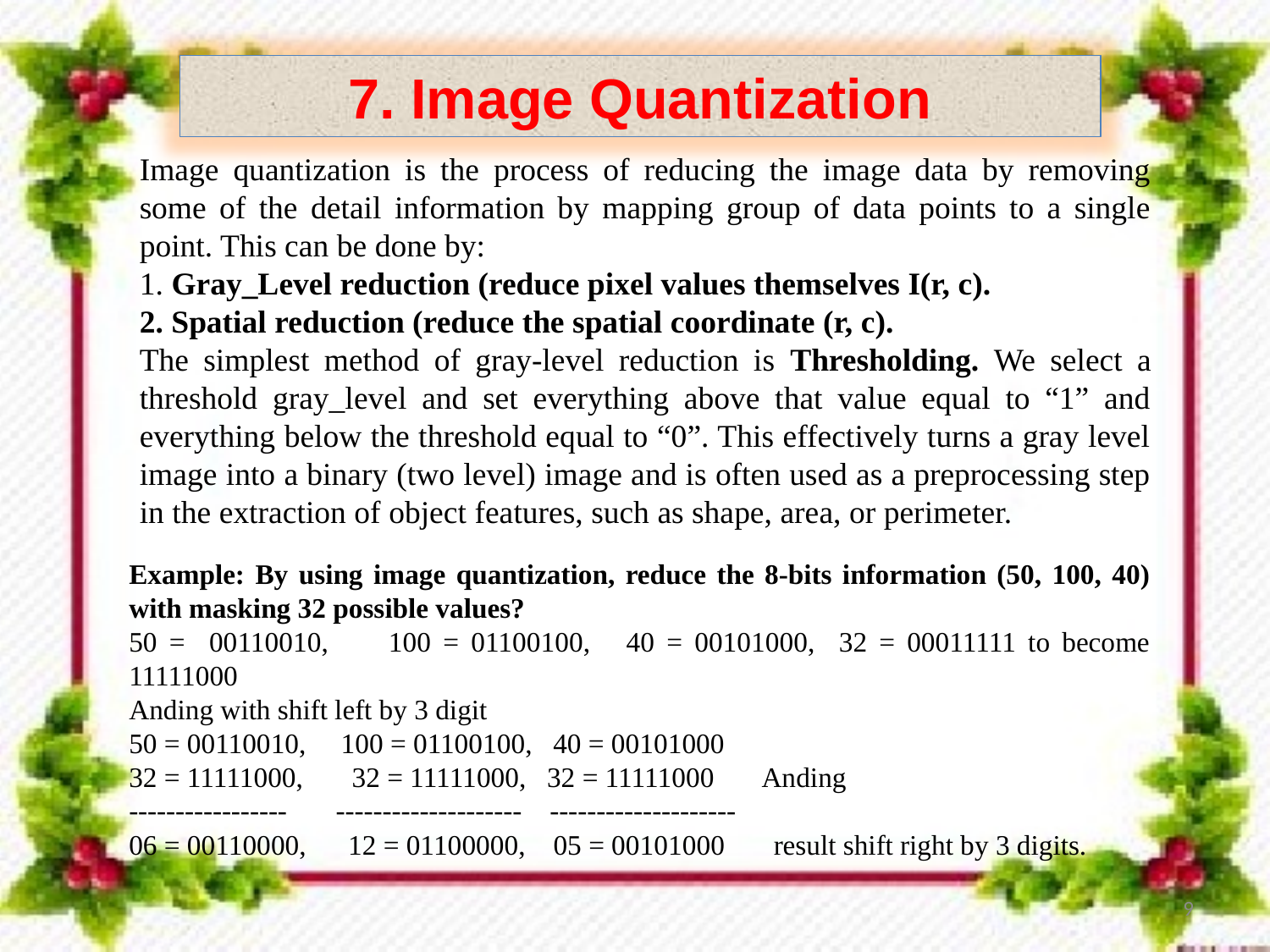

7. Image Quantization
Image quantization is the process of reducing the image data by removing some of the detail information by mapping group of data points to a single point. This can be done by:
1. Gray_Level reduction (reduce pixel values themselves I(r, c).
2. Spatial reduction (reduce the spatial coordinate (r, c).
The simplest method of gray-level reduction is Thresholding. We select a threshold gray_level and set everything above that value equal to “1” and everything below the threshold equal to “0”. This effectively turns a gray level image into a binary (two level) image and is often used as a preprocessing step in the extraction of object features, such as shape, area, or perimeter.
Example: By using image quantization, reduce the 8-bits information (50, 100, 40) with masking 32 possible values?
50 =  00110010,     100 = 01100100,   40 = 00101000,  32 = 00011111 to become 11111000
Anding with shift left by 3 digit
50 = 00110010,     100 = 01100100,   40 = 00101000
32 = 11111000,       32 = 11111000,   32 = 11111000       Anding
-----------------       --------------------    --------------------
06 = 00110000,      12 = 01100000,    05 = 00101000       result shift right by 3 digits.
9